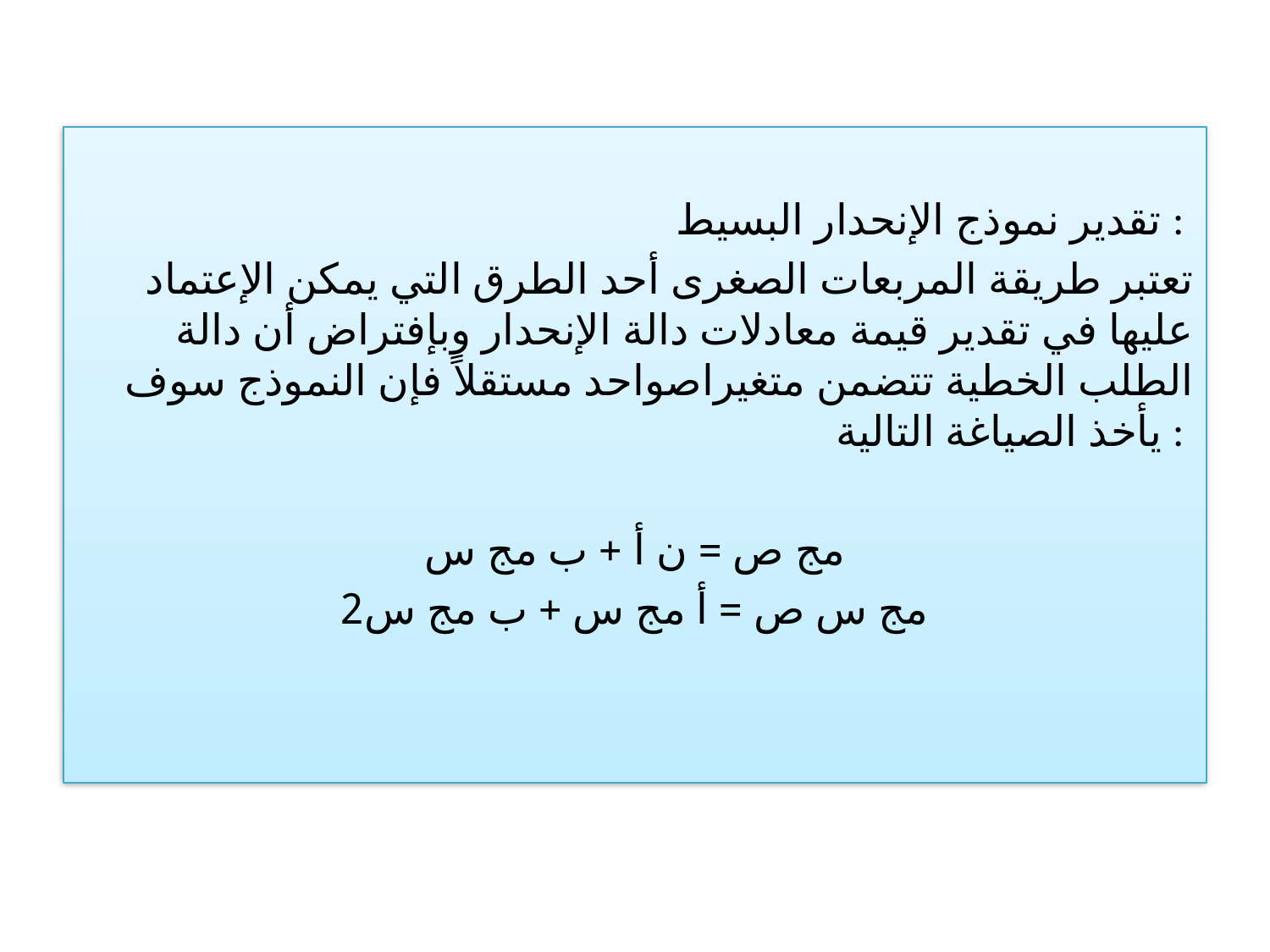

تقدير نموذج الإنحدار البسيط :
تعتبر طريقة المربعات الصغرى أحد الطرق التي يمكن الإعتماد عليها في تقدير قيمة معادلات دالة الإنحدار وبإفتراض أن دالة الطلب الخطية تتضمن متغيراصواحد مستقلاً فإن النموذج سوف يأخذ الصياغة التالية :

مج ص = ن أ + ب مج س
مج س ص = أ مج س + ب مج س2